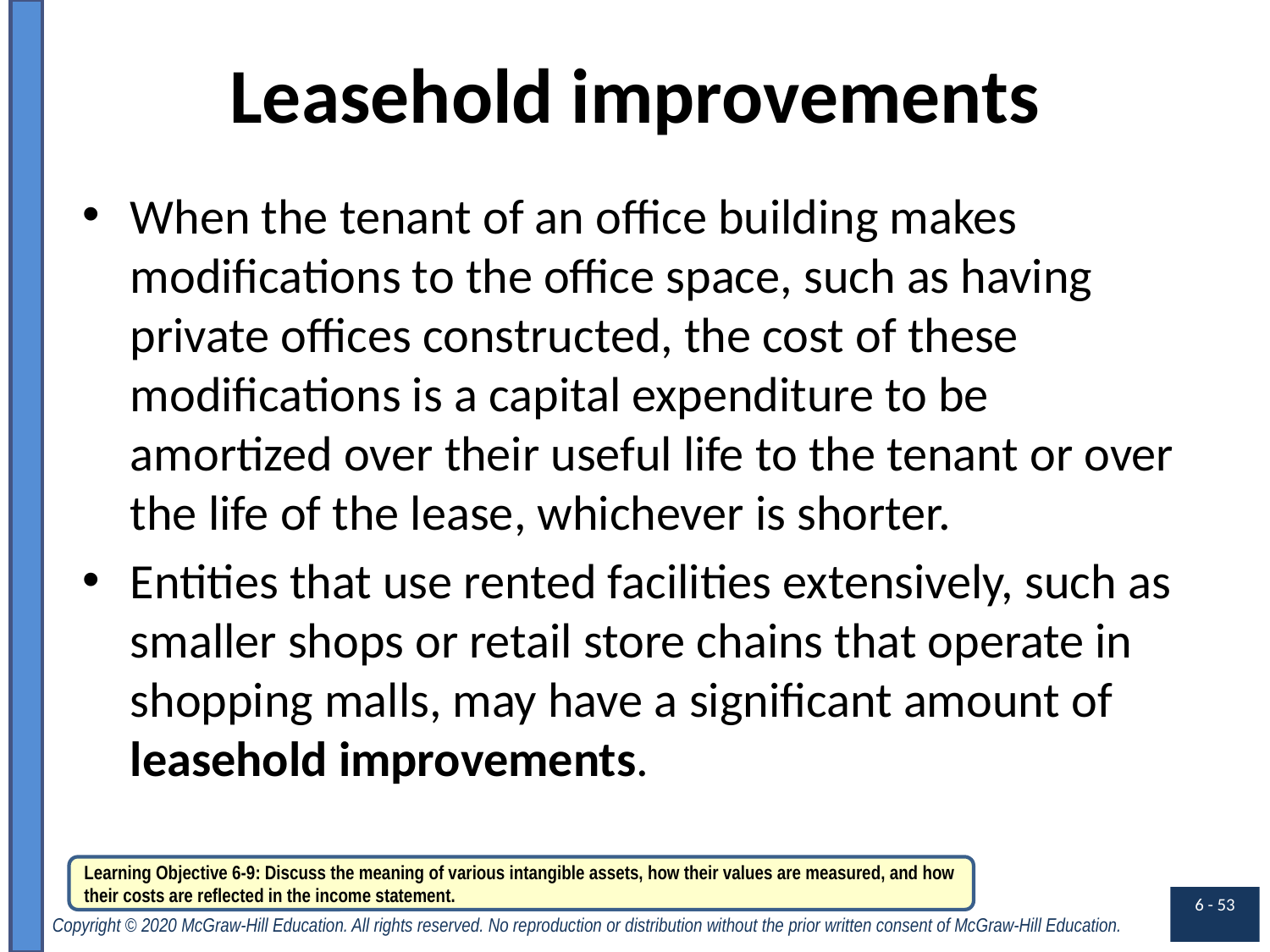

# Leasehold improvements
When the tenant of an office building makes modifications to the office space, such as having private offices constructed, the cost of these modifications is a capital expenditure to be amortized over their useful life to the tenant or over the life of the lease, whichever is shorter.
Entities that use rented facilities extensively, such as smaller shops or retail store chains that operate in shopping malls, may have a significant amount of leasehold improvements.
Learning Objective 6-9: Discuss the meaning of various intangible assets, how their values are measured, and how their costs are reflected in the income statement.